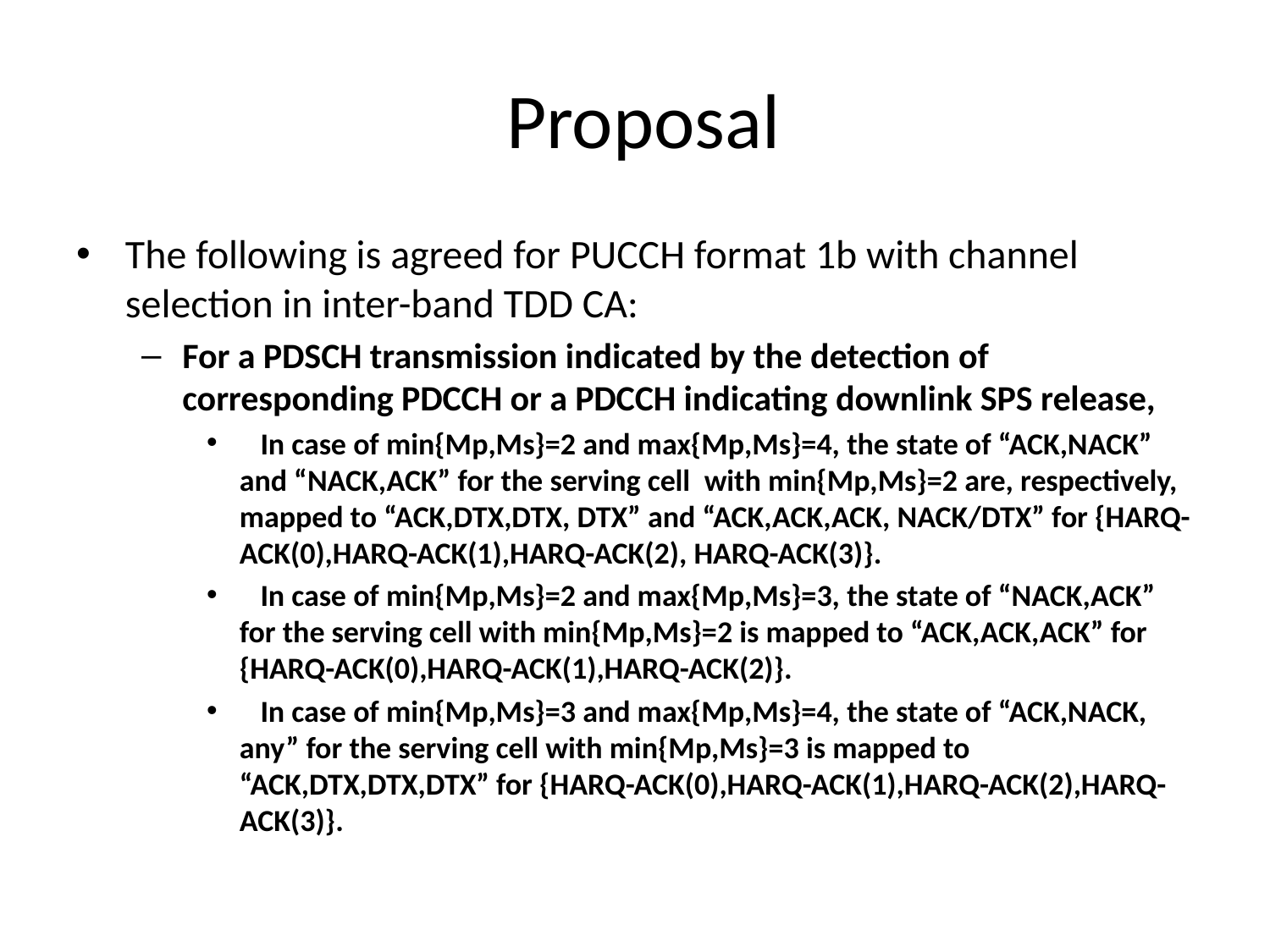

# Proposal
The following is agreed for PUCCH format 1b with channel selection in inter-band TDD CA:
For a PDSCH transmission indicated by the detection of corresponding PDCCH or a PDCCH indicating downlink SPS release,
   In case of min{Mp,Ms}=2 and max{Mp,Ms}=4, the state of “ACK,NACK” and “NACK,ACK” for the serving cell  with min{Mp,Ms}=2 are, respectively, mapped to “ACK,DTX,DTX, DTX” and “ACK,ACK,ACK, NACK/DTX” for {HARQ-ACK(0),HARQ-ACK(1),HARQ-ACK(2), HARQ-ACK(3)}.
   In case of min{Mp,Ms}=2 and max{Mp,Ms}=3, the state of “NACK,ACK” for the serving cell with min{Mp,Ms}=2 is mapped to “ACK,ACK,ACK” for {HARQ-ACK(0),HARQ-ACK(1),HARQ-ACK(2)}.
   In case of min{Mp,Ms}=3 and max{Mp,Ms}=4, the state of “ACK,NACK, any” for the serving cell with min{Mp,Ms}=3 is mapped to “ACK,DTX,DTX,DTX” for {HARQ-ACK(0),HARQ-ACK(1),HARQ-ACK(2),HARQ-ACK(3)}.